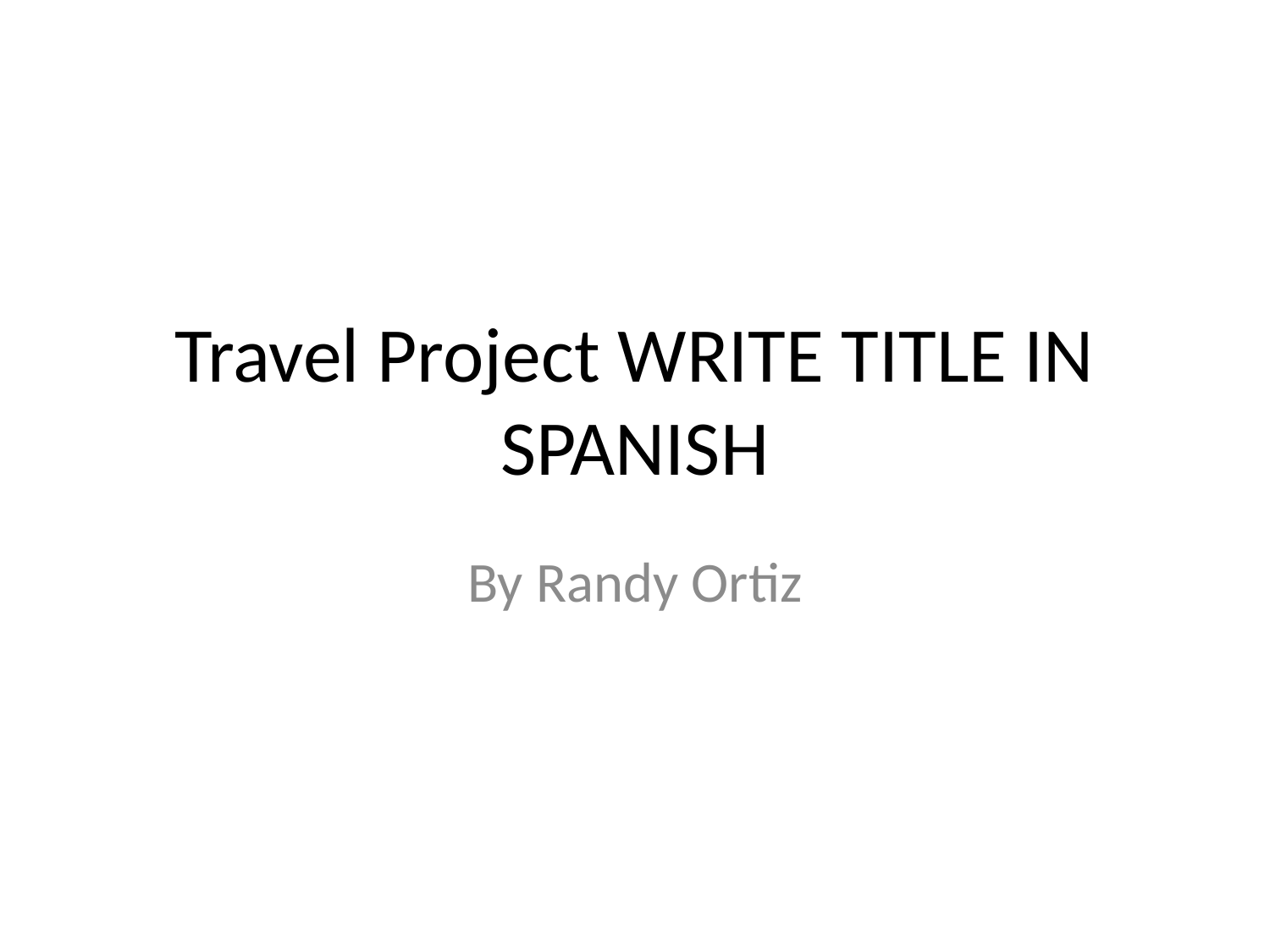

# Travel Project WRITE TITLE IN SPANISH
By Randy Ortiz